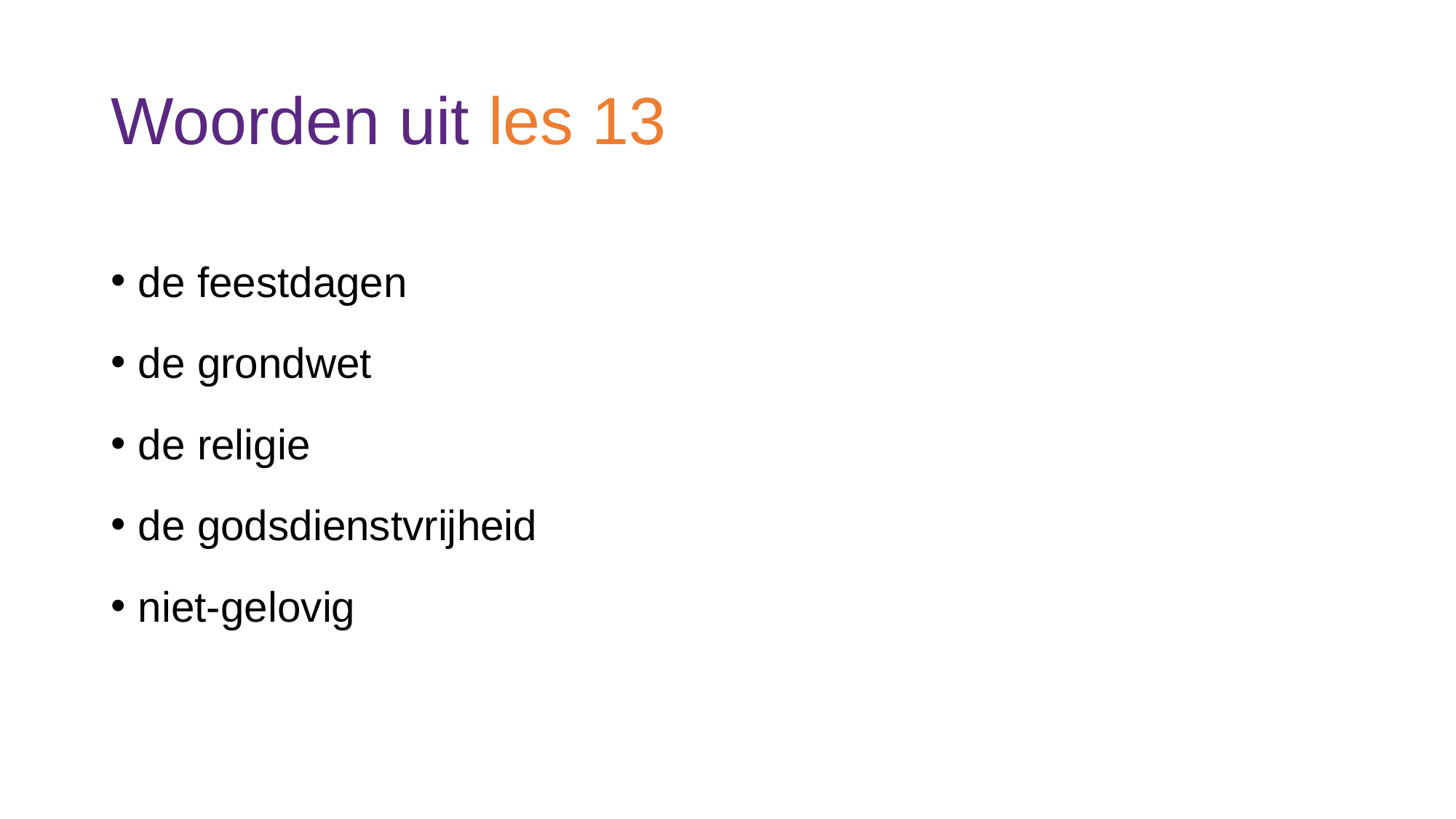

# Woorden uit les 13
de feestdagen
de grondwet
de religie
de godsdienstvrijheid
niet-gelovig